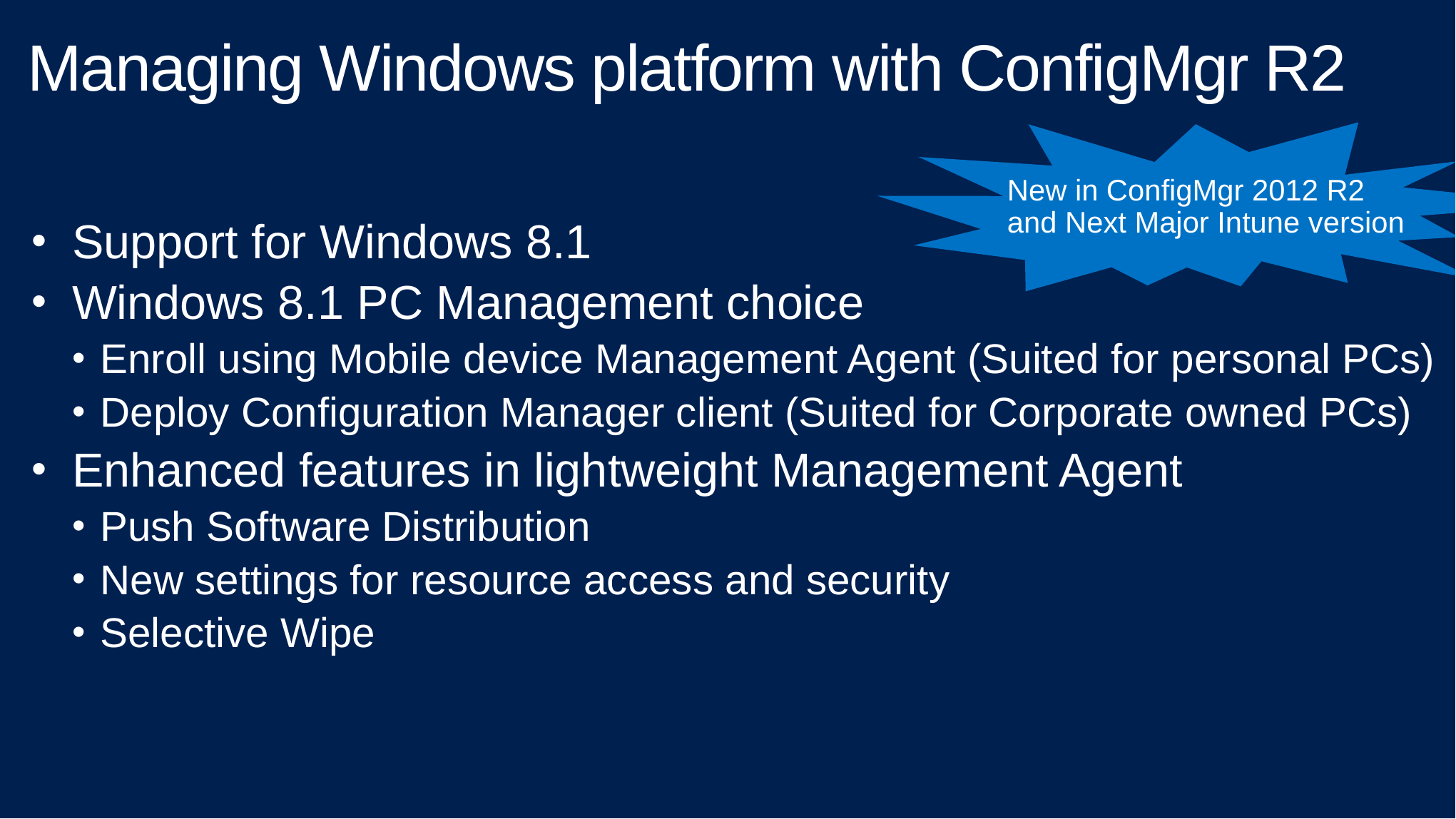

# Managing Windows platform with ConfigMgr R2

New in ConfigMgr 2012 R2 and Next Major Intune version
Support for Windows 8.1
Windows 8.1 PC Management choice
Enroll using Mobile device Management Agent (Suited for personal PCs)
Deploy Configuration Manager client (Suited for Corporate owned PCs)
Enhanced features in lightweight Management Agent
Push Software Distribution
New settings for resource access and security
Selective Wipe